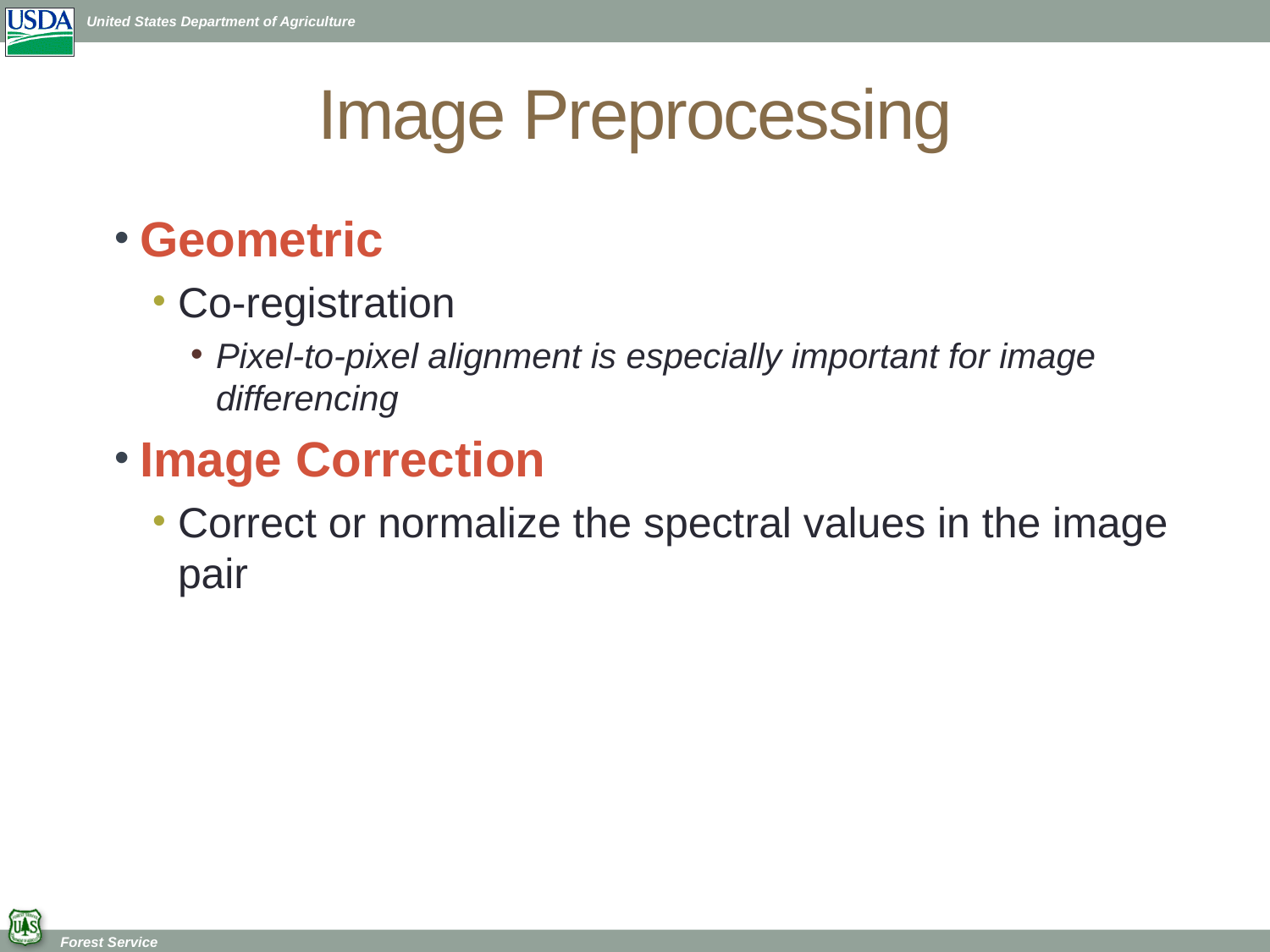

# Image Preprocessing
Geometric
Co-registration
Pixel-to-pixel alignment is especially important for image differencing
Image Correction
Correct or normalize the spectral values in the image pair